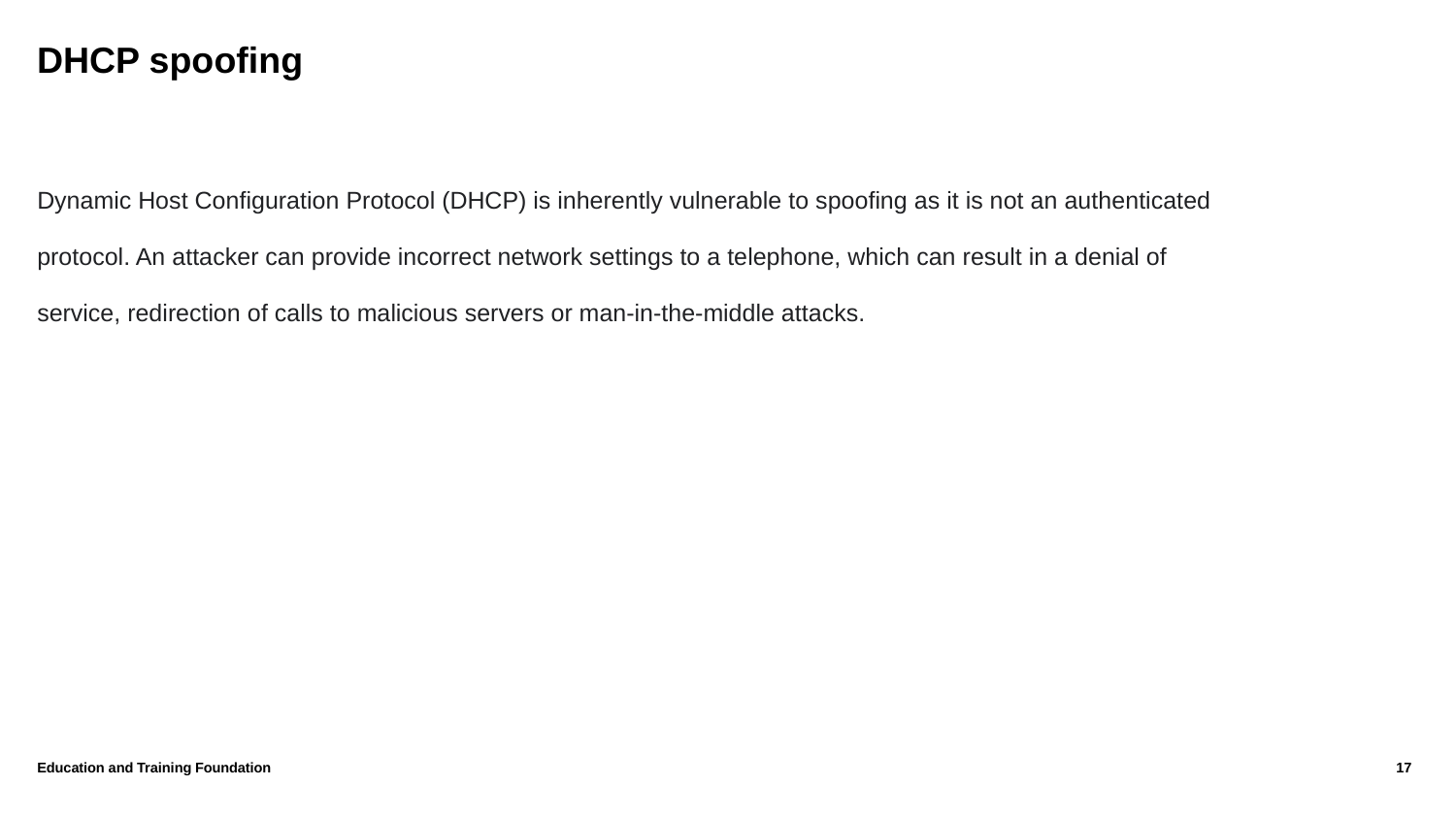

# DHCP spoofing
Dynamic Host Configuration Protocol (DHCP) is inherently vulnerable to spoofing as it is not an authenticated protocol. An attacker can provide incorrect network settings to a telephone, which can result in a denial of service, redirection of calls to malicious servers or man-in-the-middle attacks.
Education and Training Foundation
17